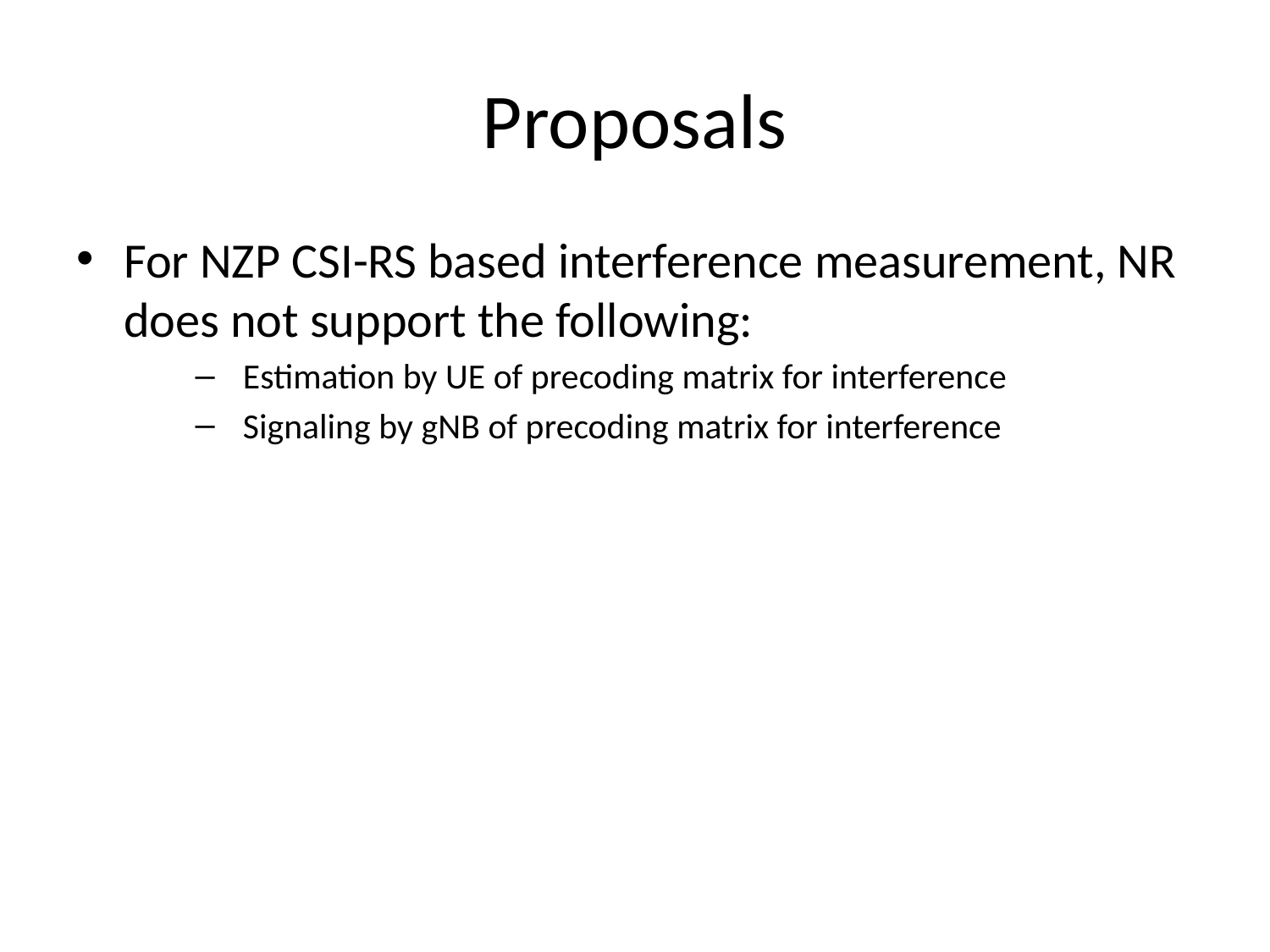

# Proposals
For NZP CSI-RS based interference measurement, NR does not support the following:
Estimation by UE of precoding matrix for interference
Signaling by gNB of precoding matrix for interference